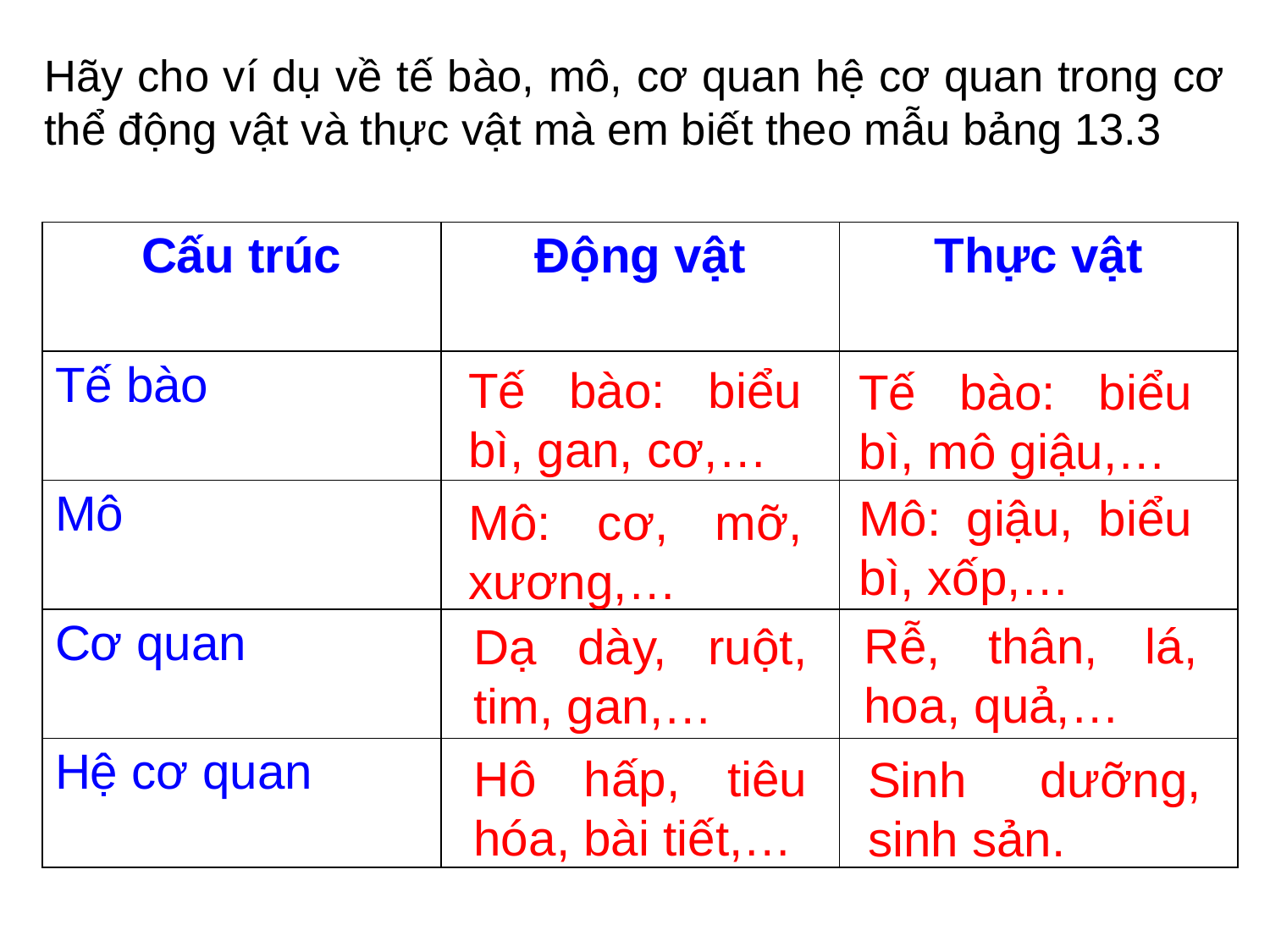

# Hãy cho ví dụ về tế bào, mô, cơ quan hệ cơ quan trong cơ thể động vật và thực vật mà em biết theo mẫu bảng 13.3
| Cấu trúc | Động vật | Thực vật |
| --- | --- | --- |
| Tế bào |  |  |
| Mô |  |  |
| Cơ quan |  |  |
| Hệ cơ quan |  |  |
Tế bào: biểu bì, gan, cơ,…
Tế bào: biểu bì, mô giậu,…
Mô: giậu, biểu bì, xốp,…
Mô: cơ, mỡ, xương,…
Rễ, thân, lá, hoa, quả,…
Dạ dày, ruột, tim, gan,…
Hô hấp, tiêu hóa, bài tiết,…
Sinh dưỡng, sinh sản.